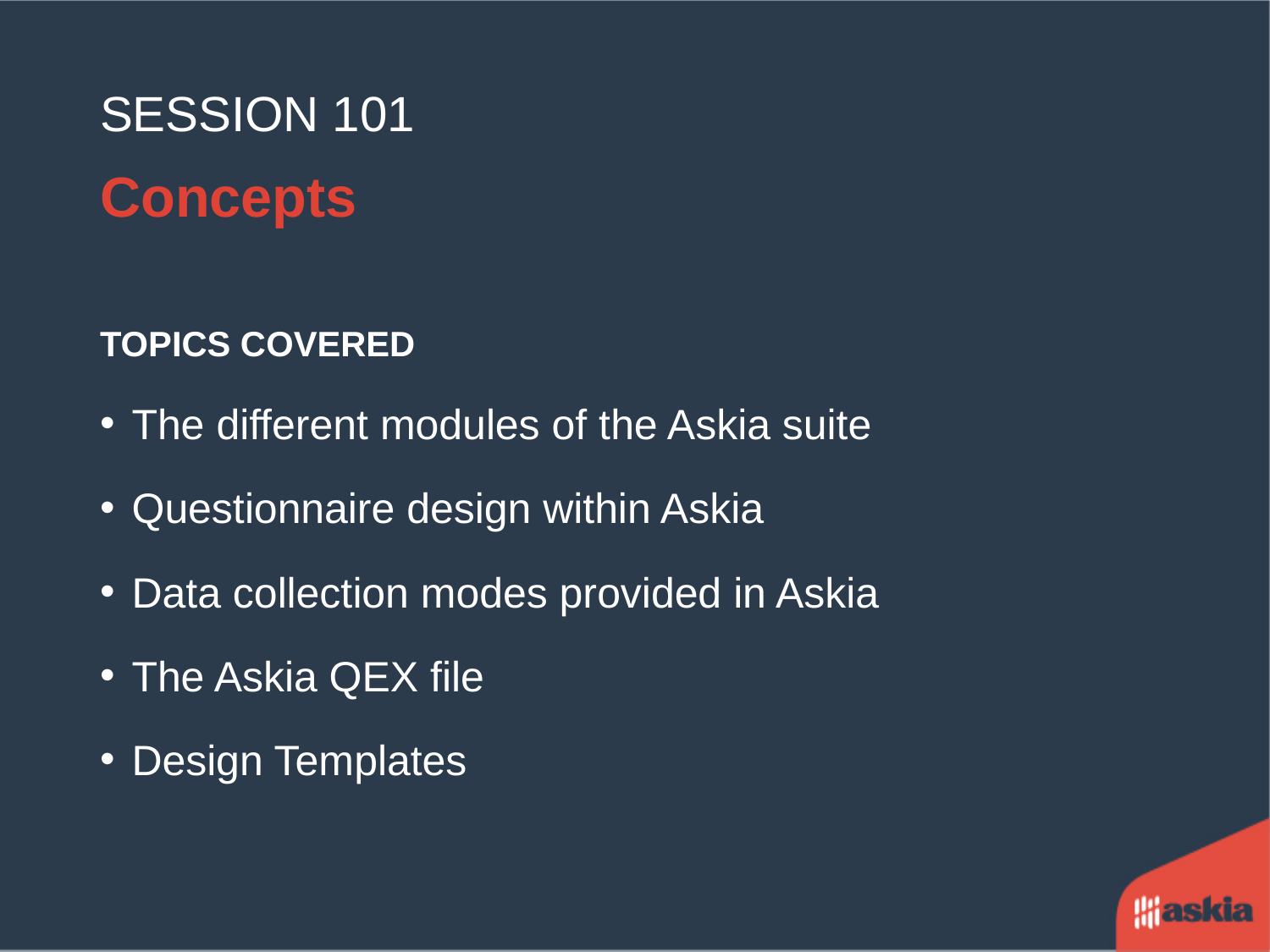

# Session 101
Concepts
TOPICS COVERED
The different modules of the Askia suite
Questionnaire design within Askia
Data collection modes provided in Askia
The Askia QEX file
Design Templates